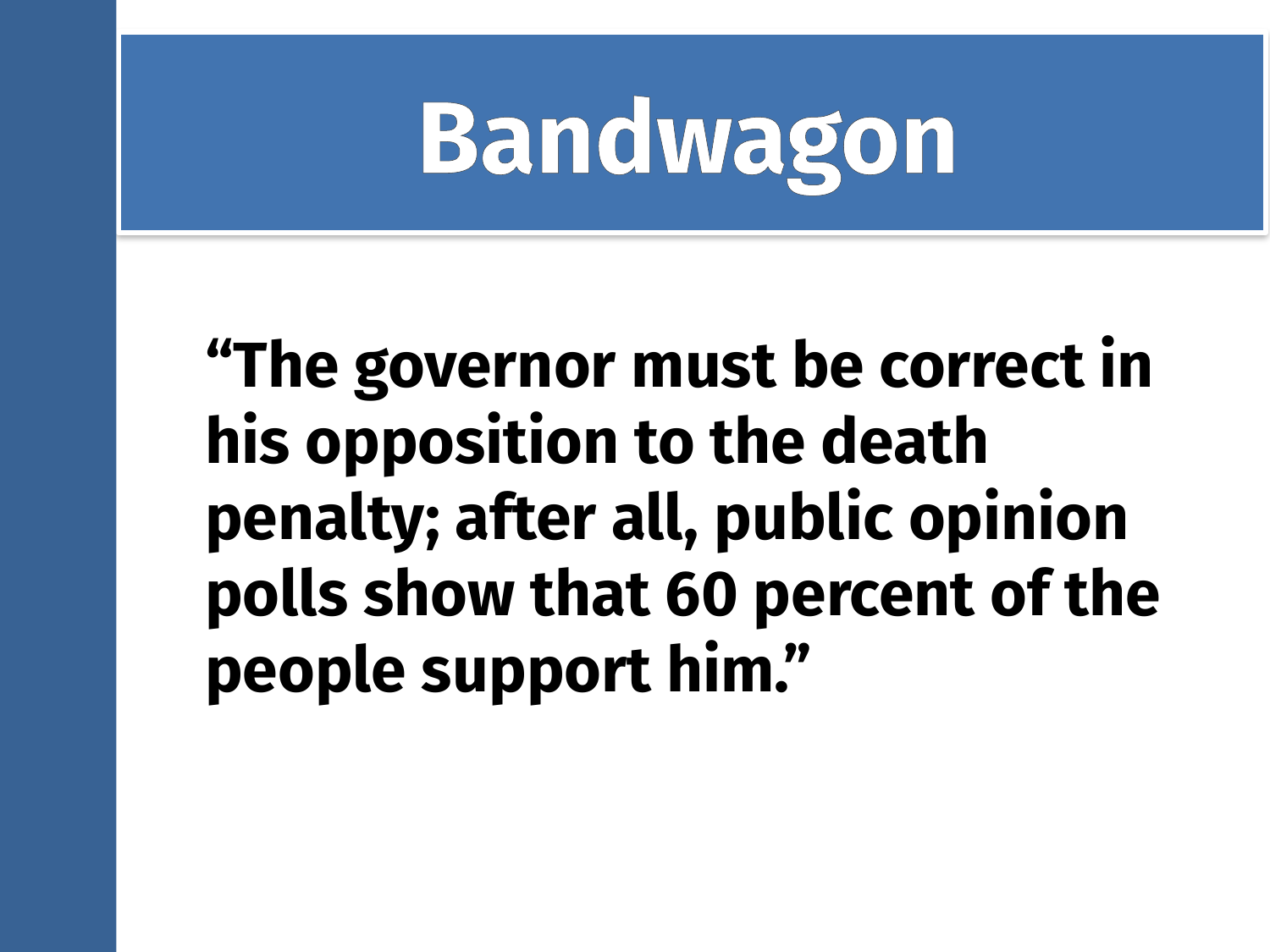

# Bandwagon
“The governor must be correct in his opposition to the death penalty; after all, public opinion polls show that 60 percent of the people support him.”